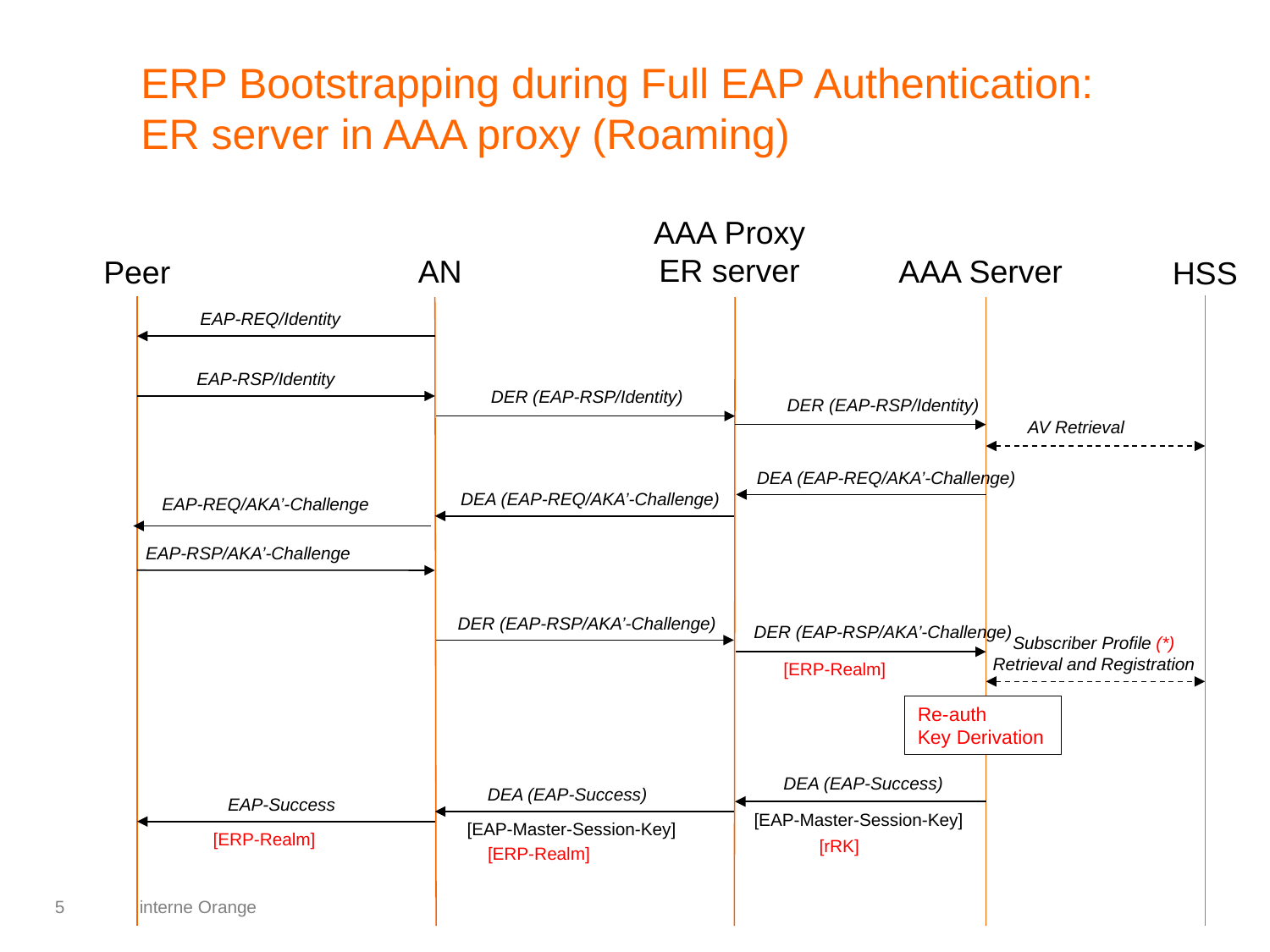

# ERP Bootstrapping during Full EAP Authentication: ER server in AAA proxy (Roaming)
AAA Proxy
ER server
AAA Server
AN
Peer
HSS
EAP-REQ/Identity
EAP-RSP/Identity
DER (EAP-RSP/Identity)
DER (EAP-RSP/Identity)
AV Retrieval
DEA (EAP-REQ/AKA’-Challenge)
DEA (EAP-REQ/AKA’-Challenge)
EAP-REQ/AKA’-Challenge
EAP-RSP/AKA’-Challenge
DER (EAP-RSP/AKA’-Challenge)
DER (EAP-RSP/AKA’-Challenge)
Subscriber Profile (*)
Retrieval and Registration
[ERP-Realm]
Re-auth
Key Derivation
DEA (EAP-Success)
DEA (EAP-Success)
EAP-Success
[EAP-Master-Session-Key]
[EAP-Master-Session-Key]
[ERP-Realm]
[rRK]
[ERP-Realm]